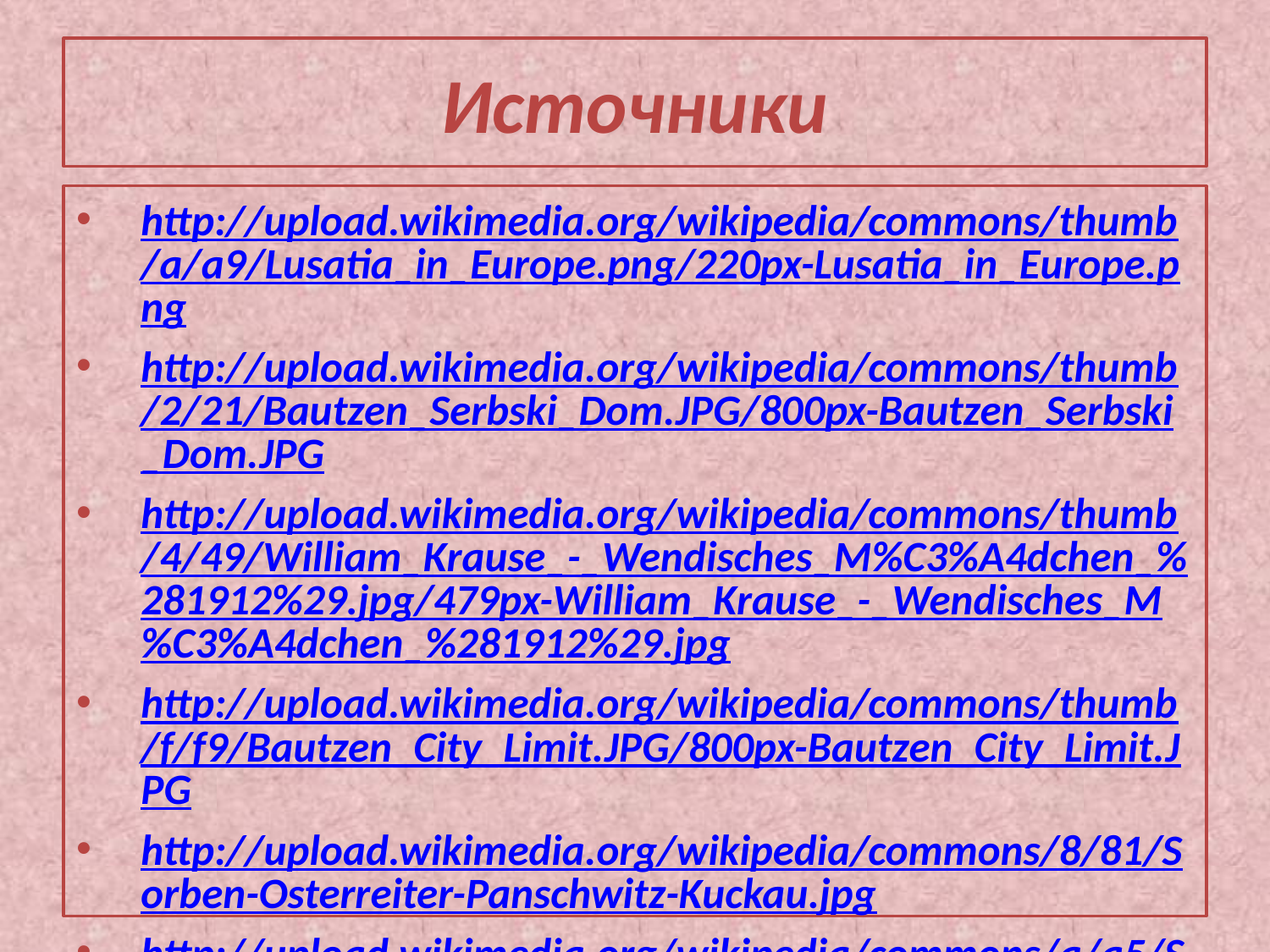

# Источники
http://upload.wikimedia.org/wikipedia/commons/thumb/a/a9/Lusatia_in_Europe.png/220px-Lusatia_in_Europe.png
http://upload.wikimedia.org/wikipedia/commons/thumb/2/21/Bautzen_Serbski_Dom.JPG/800px-Bautzen_Serbski_Dom.JPG
http://upload.wikimedia.org/wikipedia/commons/thumb/4/49/William_Krause_-_Wendisches_M%C3%A4dchen_%281912%29.jpg/479px-William_Krause_-_Wendisches_M%C3%A4dchen_%281912%29.jpg
http://upload.wikimedia.org/wikipedia/commons/thumb/f/f9/Bautzen_City_Limit.JPG/800px-Bautzen_City_Limit.JPG
http://upload.wikimedia.org/wikipedia/commons/8/81/Sorben-Osterreiter-Panschwitz-Kuckau.jpg
http://upload.wikimedia.org/wikipedia/commons/a/a5/Sorbs_national-costume1.jpg
http://upload.wikimedia.org/wikipedia/commons/4/43/Fotothek_df_roe-neg_0006004_012_Sorbinnen.jpg
http://upload.wikimedia.org/wikipedia/commons/thumb/c/c2/Cottbus_zweisprachige_Strassenbezeichnung_zugeschnitten.jpg/800px-Cottbus_zweisprachige_Strassenbezeichnung_zugeschnitten.jpg
http://upload.wikimedia.org/wikipedia/commons/thumb/3/3f/Laden_in_der_Bautzener_Karl-Marx-Stra%C3%9Fe.jpg/800px-Laden_in_der_Bautzener_Karl-Marx-Stra%C3%9Fe.jpg